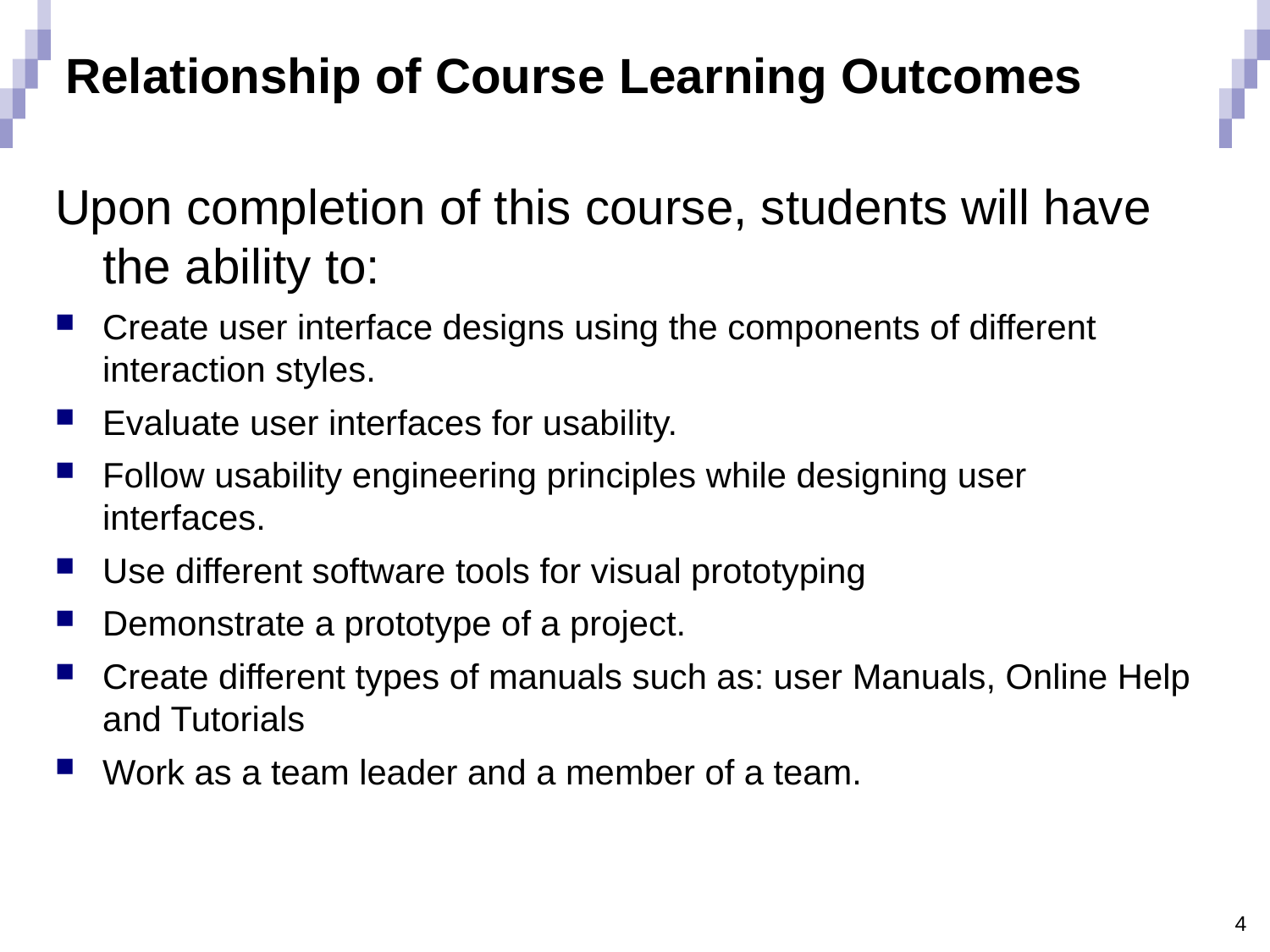

# Relationship of Course Learning Outcomes
Upon completion of this course, students will have the ability to:
Create user interface designs using the components of different interaction styles.
Evaluate user interfaces for usability.
Follow usability engineering principles while designing user interfaces.
Use different software tools for visual prototyping
Demonstrate a prototype of a project.
Create different types of manuals such as: user Manuals, Online Help and Tutorials
Work as a team leader and a member of a team.

4